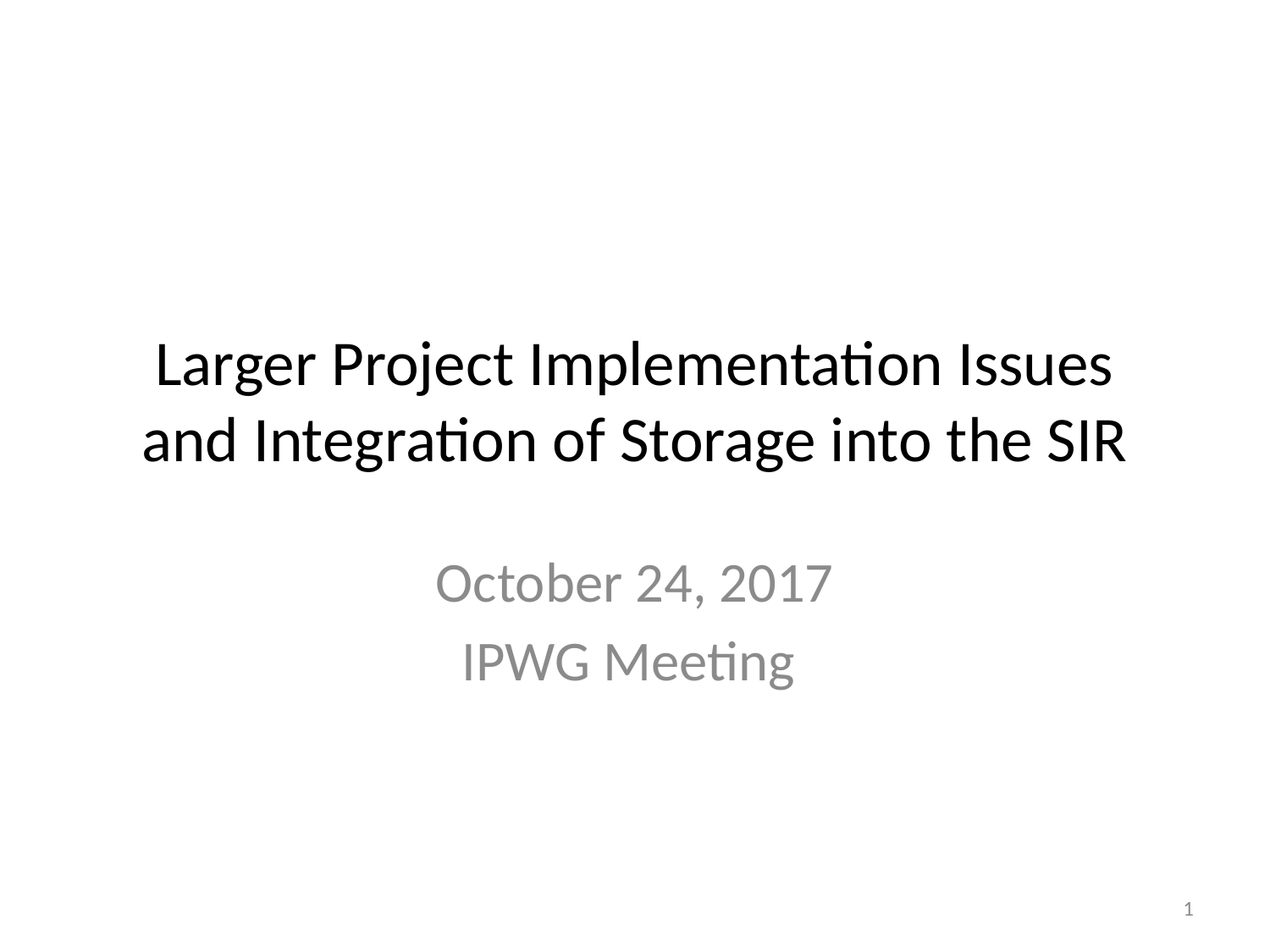

# Larger Project Implementation Issues and Integration of Storage into the SIR
October 24, 2017
IPWG Meeting
1